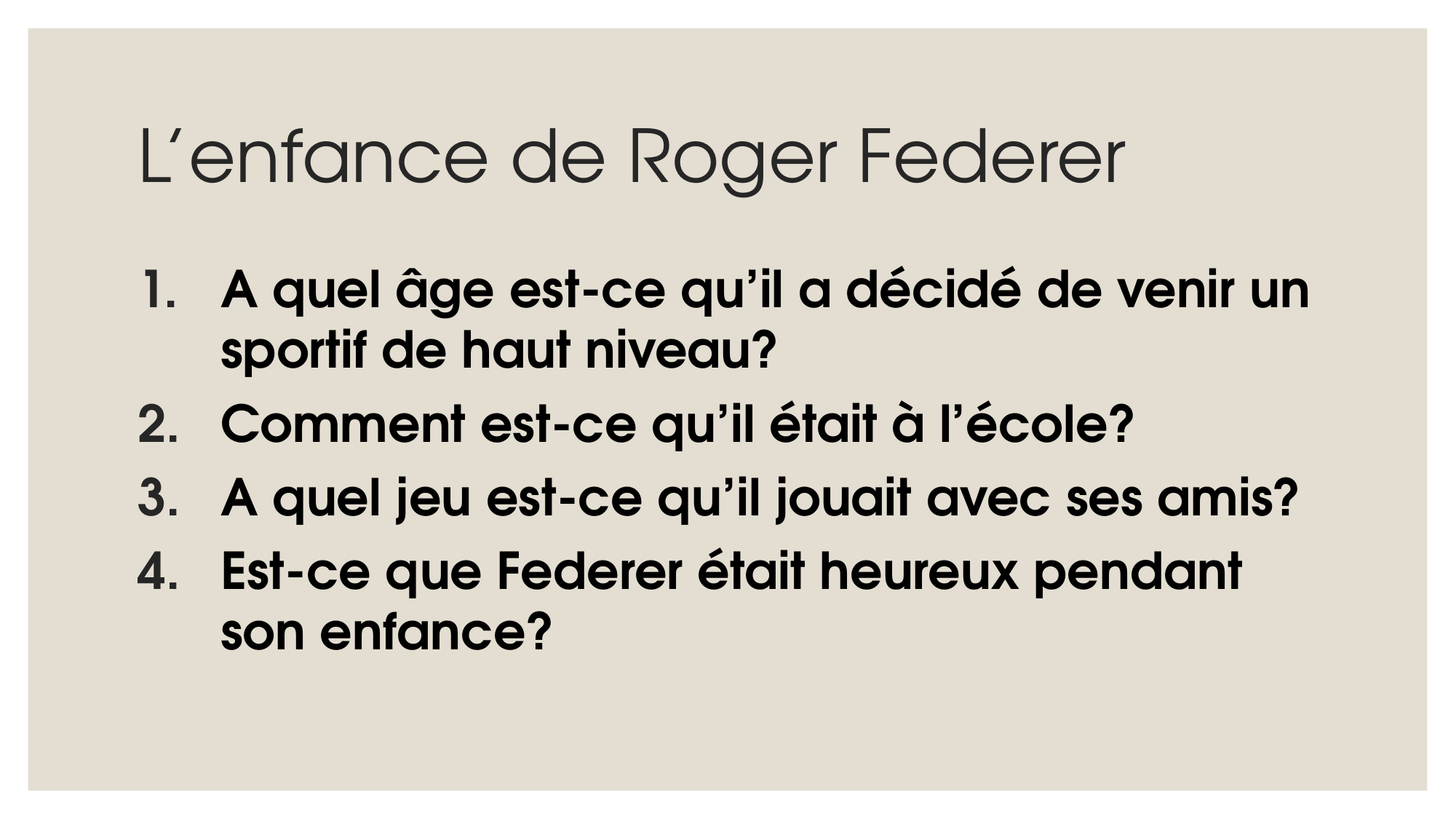

# L’enfance de Roger Federer
A quel âge est-ce qu’il a décidé de venir un sportif de haut niveau?
Comment est-ce qu’il était à l’école?
A quel jeu est-ce qu’il jouait avec ses amis?
Est-ce que Federer était heureux pendant son enfance?